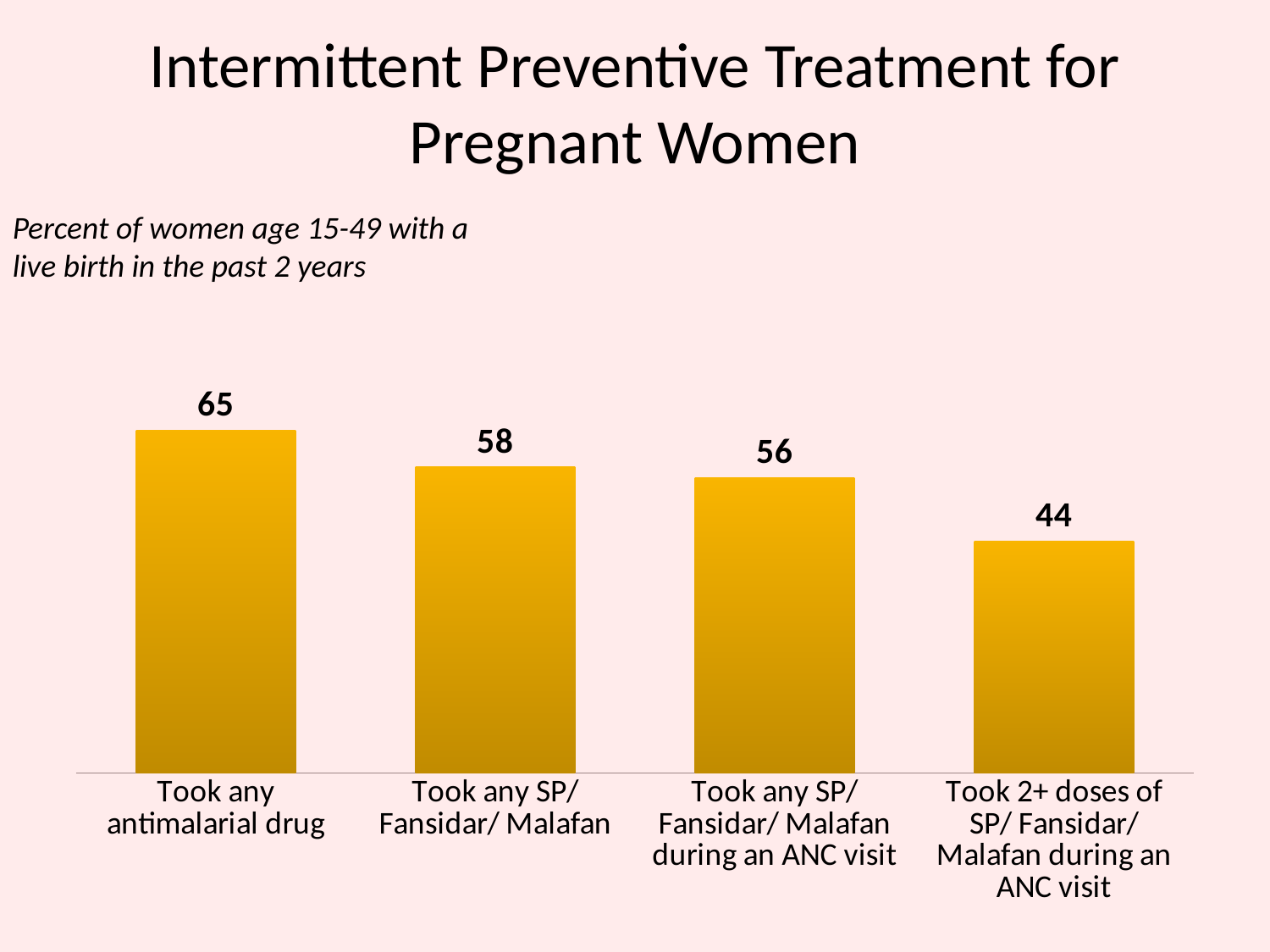

# Intermittent Preventive Treatment for Pregnant Women
Percent of women age 15-49 with a live birth in the past 2 years

### Chart

| Category | Total |
|---|---|
| Took any antimalarial drug | 65.0 |
| Took any SP/ Fansidar/ Malafan | 58.0 |
| Took any SP/ Fansidar/ Malafan during an ANC visit | 56.0 |
| Took 2+ doses of SP/ Fansidar/ Malafan during an ANC visit | 44.0 |